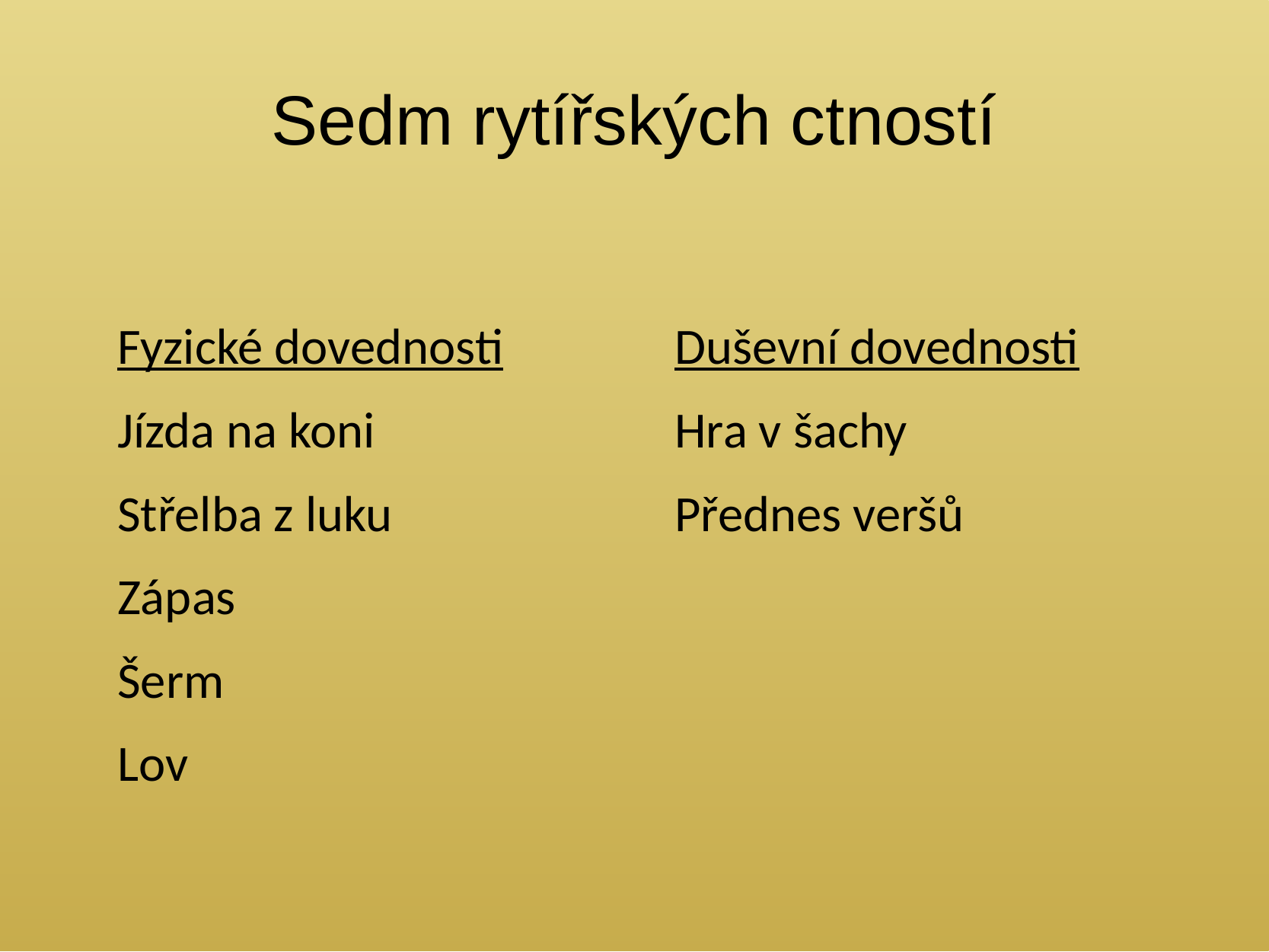

# Sedm rytířských ctností
Fyzické dovednosti
Jízda na koni
Střelba z luku
Zápas
Šerm
Lov
Duševní dovednosti
Hra v šachy
Přednes veršů